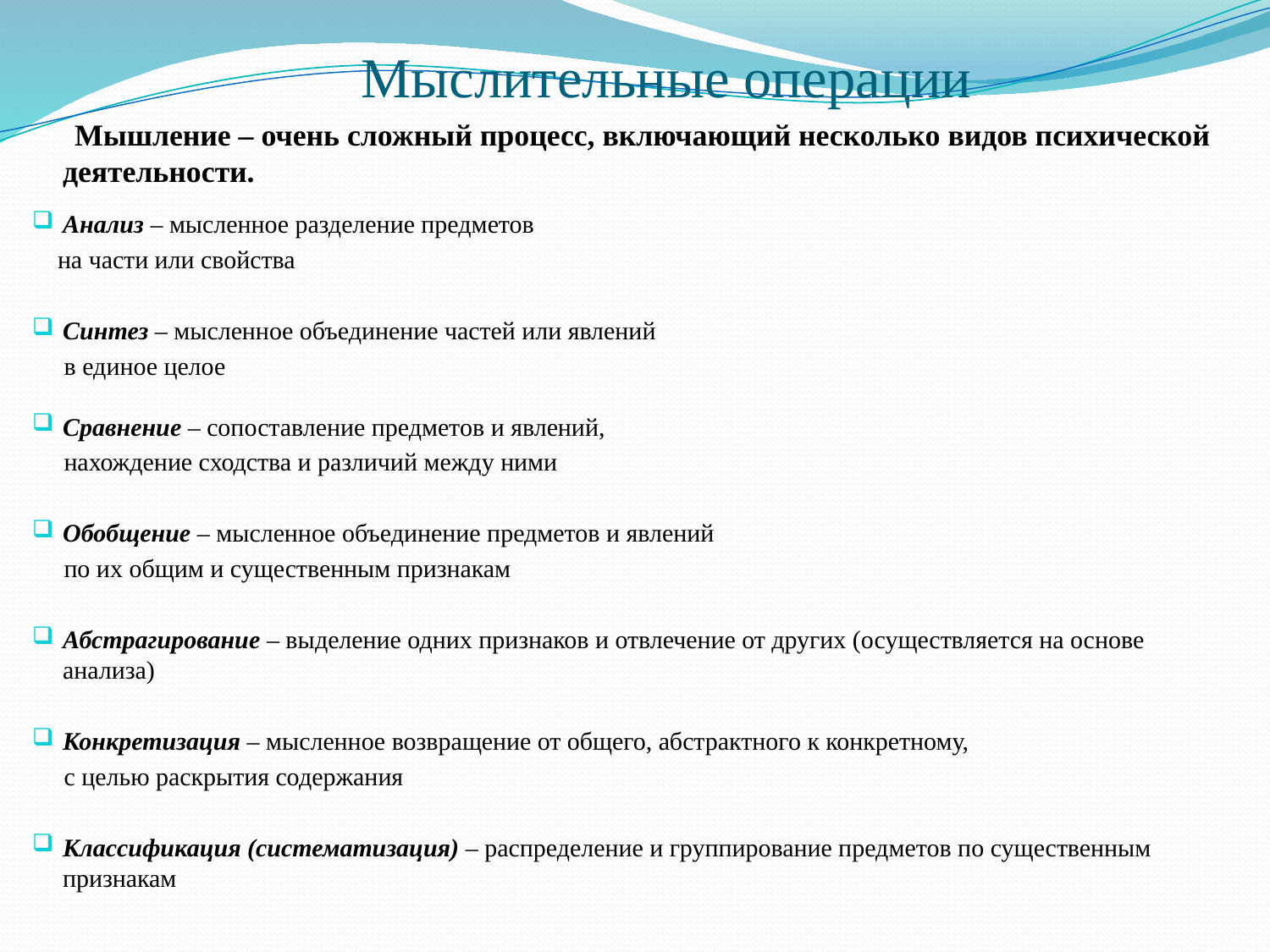

# Мыслительные операции
        Мышление – очень сложный процесс, включающий несколько видов психической деятельности.

Анализ – мысленное разделение предметов
    на части или свойства

Синтез – мысленное объединение частей или явлений
     в единое целое

Сравнение – сопоставление предметов и явлений,
     нахождение сходства и различий между ними

Обобщение – мысленное объединение предметов и явлений
     по их общим и существенным признакам

Абстрагирование – выделение одних признаков и отвлечение от других (осуществляется на основе анализа)

Конкретизация – мысленное возвращение от общего, абстрактного к конкретному,
     с целью раскрытия содержания

Классификация (систематизация) – распределение и группирование предметов по существенным признакам